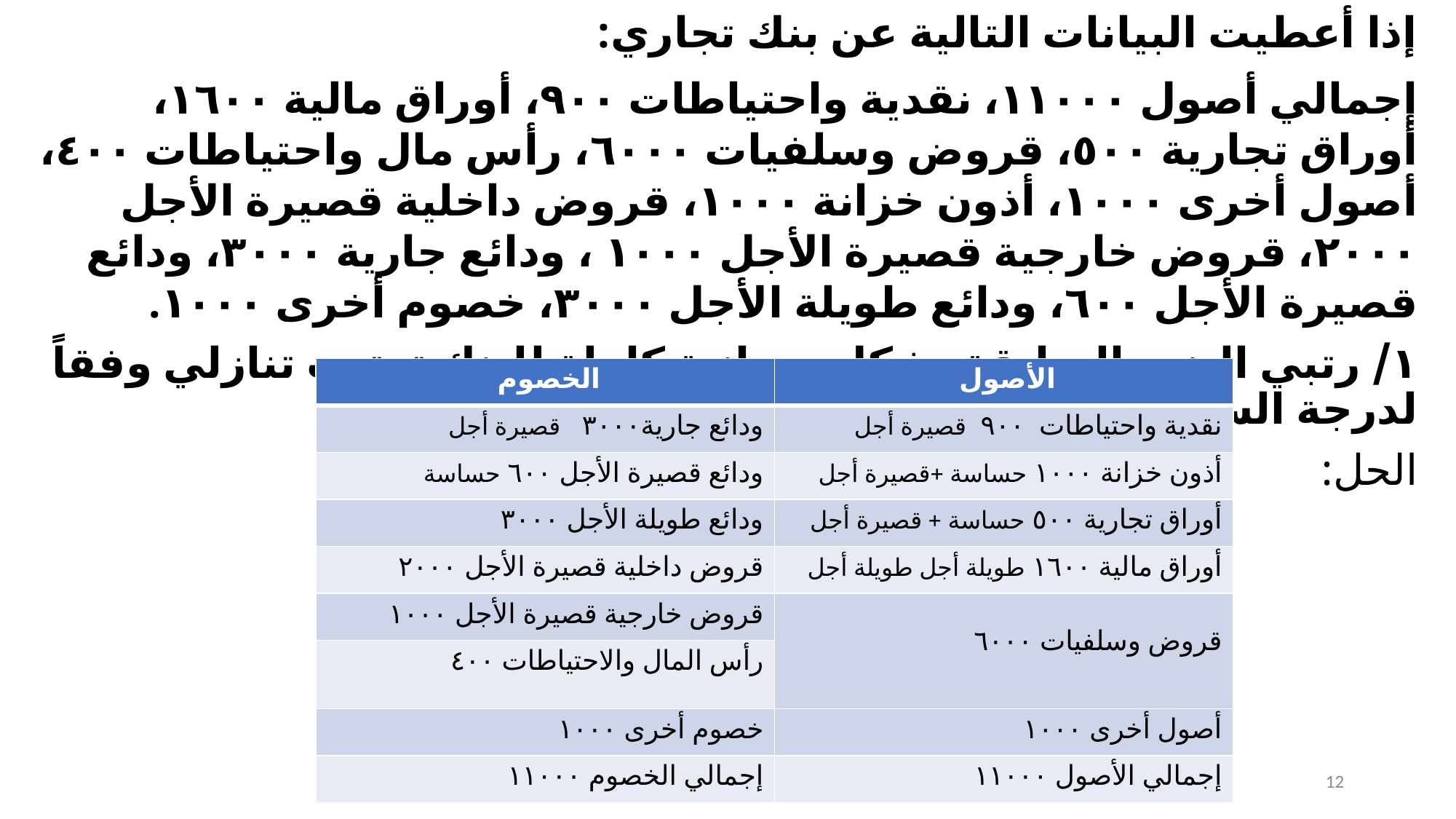

إذا أعطيت البيانات التالية عن بنك تجاري:
إجمالي أصول ١١٠٠٠، نقدية واحتياطات ٩٠٠، أوراق مالية ١٦٠٠، أوراق تجارية ٥٠٠، قروض وسلفيات ٦٠٠٠، رأس مال واحتياطات ٤٠٠، أصول أخرى ١٠٠٠، أذون خزانة ١٠٠٠، قروض داخلية قصيرة الأجل ٢٠٠٠، قروض خارجية قصيرة الأجل ١٠٠٠ ، ودائع جارية ٣٠٠٠، ودائع قصيرة الأجل ٦٠٠، ودائع طويلة الأجل ٣٠٠٠، خصوم أخرى ١٠٠٠.
١/ رتبي البنود السابقة بشكل ميزانية كاملة للبنك ترتيب تنازلي وفقاً لدرجة السيولة ؟
الحل:
| الخصوم | الأصول |
| --- | --- |
| ودائع جارية٣٠٠٠ قصيرة أجل | نقدية واحتياطات ٩٠٠ قصيرة أجل |
| ودائع قصيرة الأجل ٦٠٠ حساسة | أذون خزانة ١٠٠٠ حساسة +قصيرة أجل |
| ودائع طويلة الأجل ٣٠٠٠ | أوراق تجارية ٥٠٠ حساسة + قصيرة أجل |
| قروض داخلية قصيرة الأجل ٢٠٠٠ | أوراق مالية ١٦٠٠ طويلة أجل طويلة أجل |
| قروض خارجية قصيرة الأجل ١٠٠٠ | قروض وسلفيات ٦٠٠٠ |
| رأس المال والاحتياطات ٤٠٠ |  |
| خصوم أخرى ١٠٠٠ | أصول أخرى ١٠٠٠ |
| إجمالي الخصوم ١١٠٠٠ | إجمالي الأصول ١١٠٠٠ |
إعداد أ. ديمه العمار
12